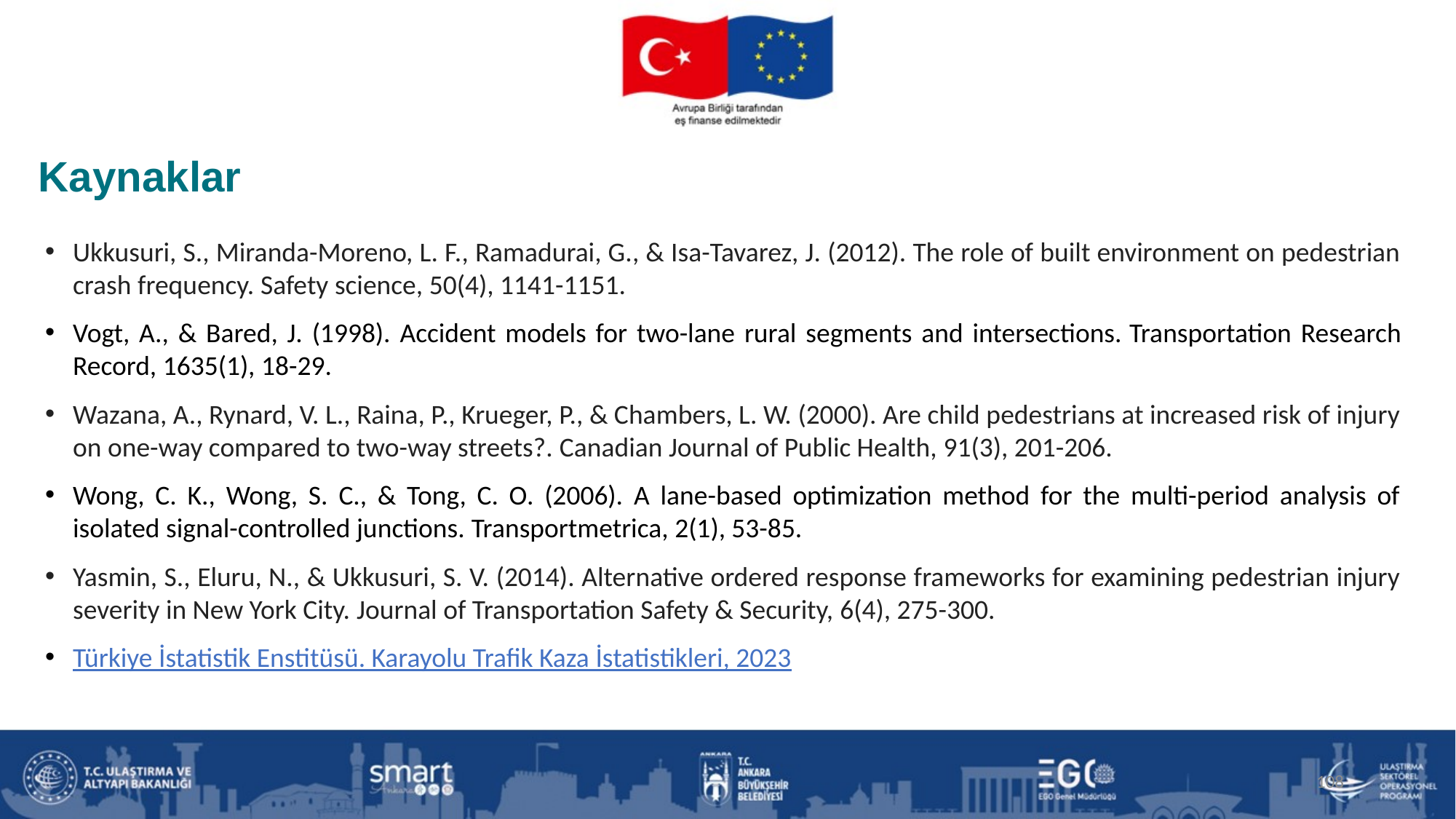

Kaynaklar

Ukkusuri, S., Miranda-Moreno, L. F., Ramadurai, G., & Isa-Tavarez, J. (2012). The role of built environment on pedestrian crash frequency. Safety science, 50(4), 1141-1151.
Vogt, A., & Bared, J. (1998). Accident models for two-lane rural segments and intersections. Transportation Research Record, 1635(1), 18-29.
Wazana, A., Rynard, V. L., Raina, P., Krueger, P., & Chambers, L. W. (2000). Are child pedestrians at increased risk of injury on one-way compared to two-way streets?. Canadian Journal of Public Health, 91(3), 201-206.
Wong, C. K., Wong, S. C., & Tong, C. O. (2006). A lane-based optimization method for the multi-period analysis of isolated signal-controlled junctions. Transportmetrica, 2(1), 53-85.
Yasmin, S., Eluru, N., & Ukkusuri, S. V. (2014). Alternative ordered response frameworks for examining pedestrian injury severity in New York City. Journal of Transportation Safety & Security, 6(4), 275-300.
Türkiye İstatistik Enstitüsü. Karayolu Trafik Kaza İstatistikleri, 2023

108